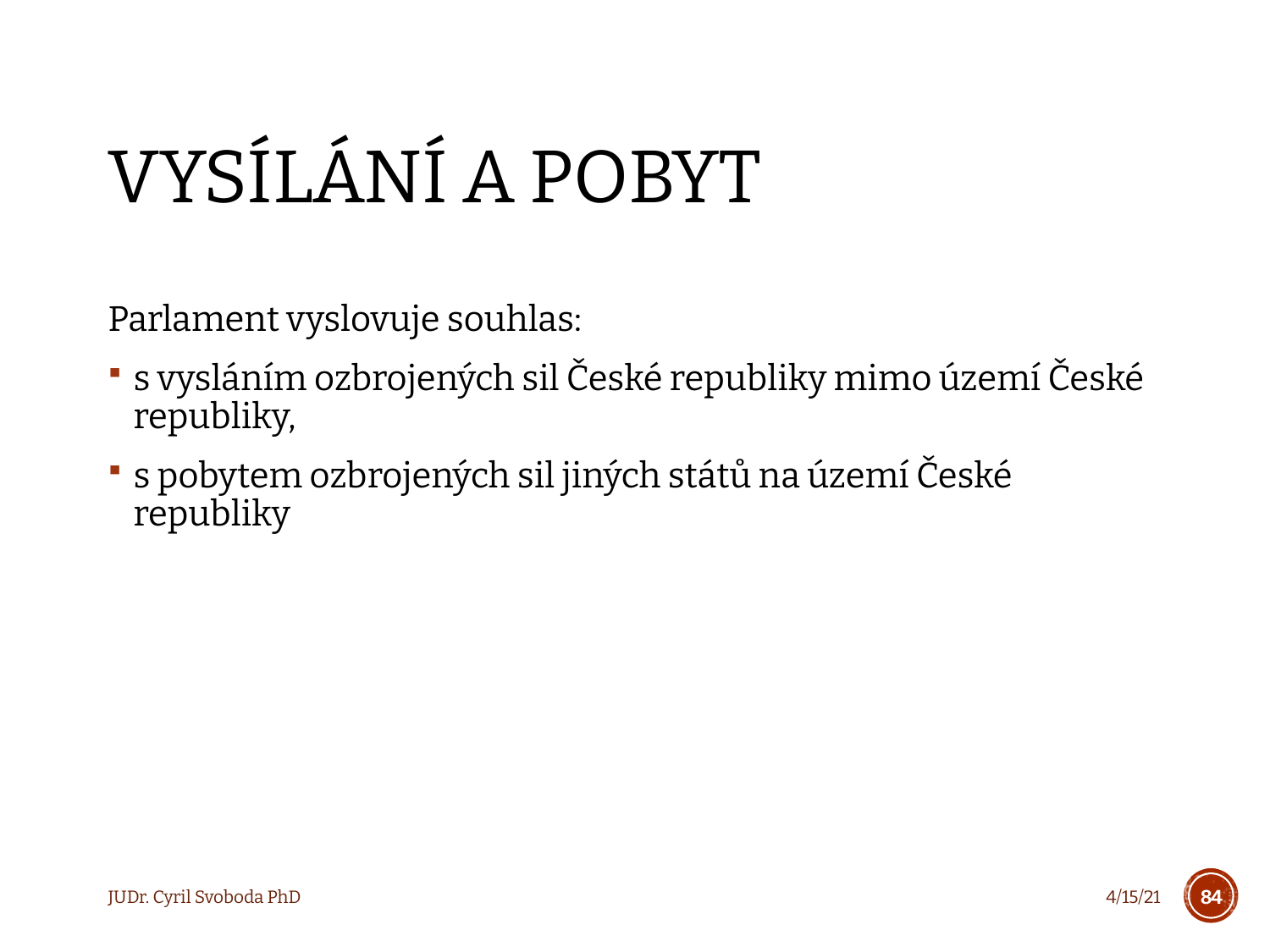

# Vysílání a pobyt
Parlament vyslovuje souhlas:
s vysláním ozbrojených sil České republiky mimo území České republiky,
s pobytem ozbrojených sil jiných států na území České republiky

JUDr. Cyril Svoboda PhD
4/15/21
84